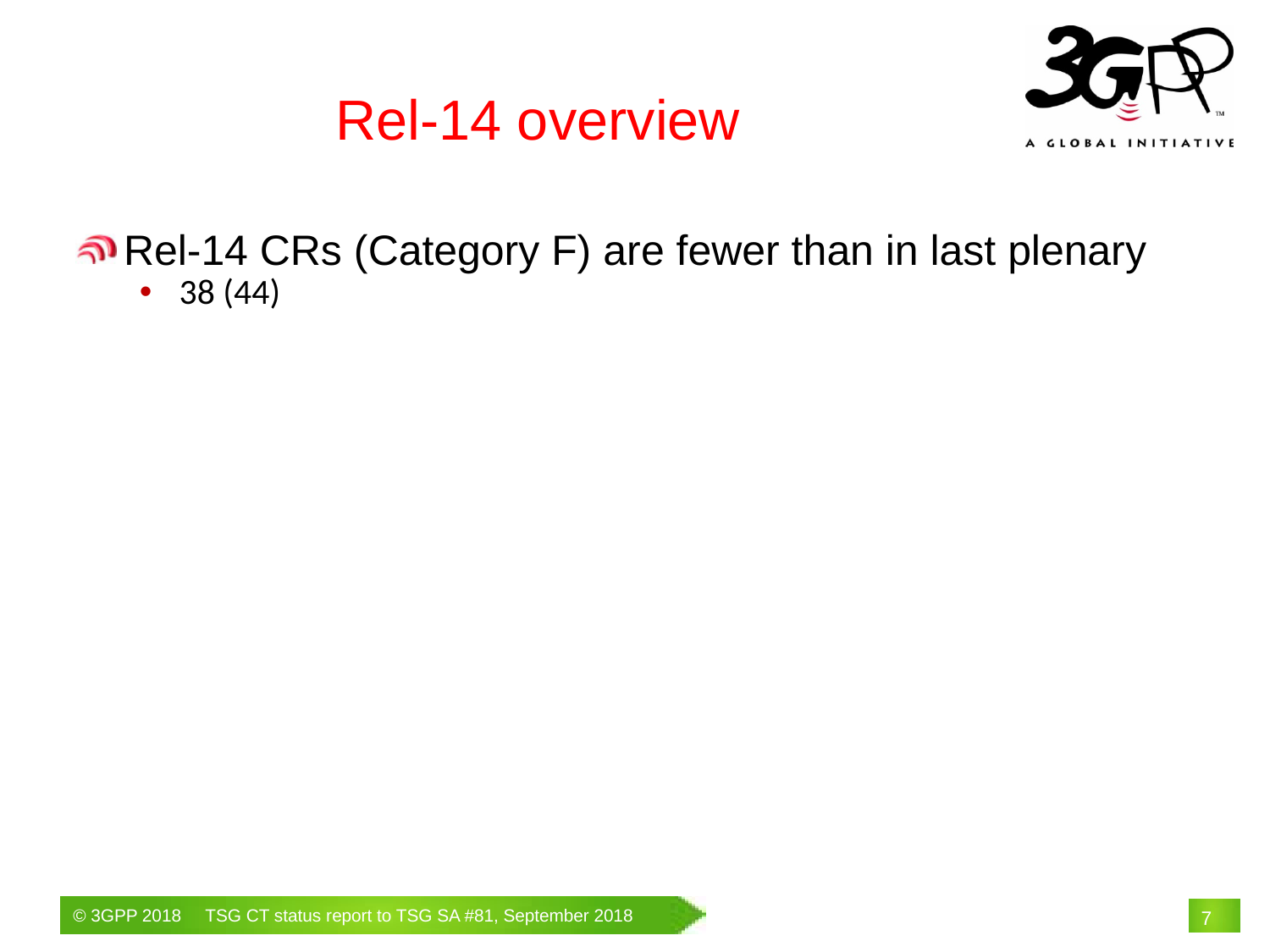

Rel-14 overview
Rel-14 CRs (Category F) are fewer than in last plenary
38 (44)

# 7